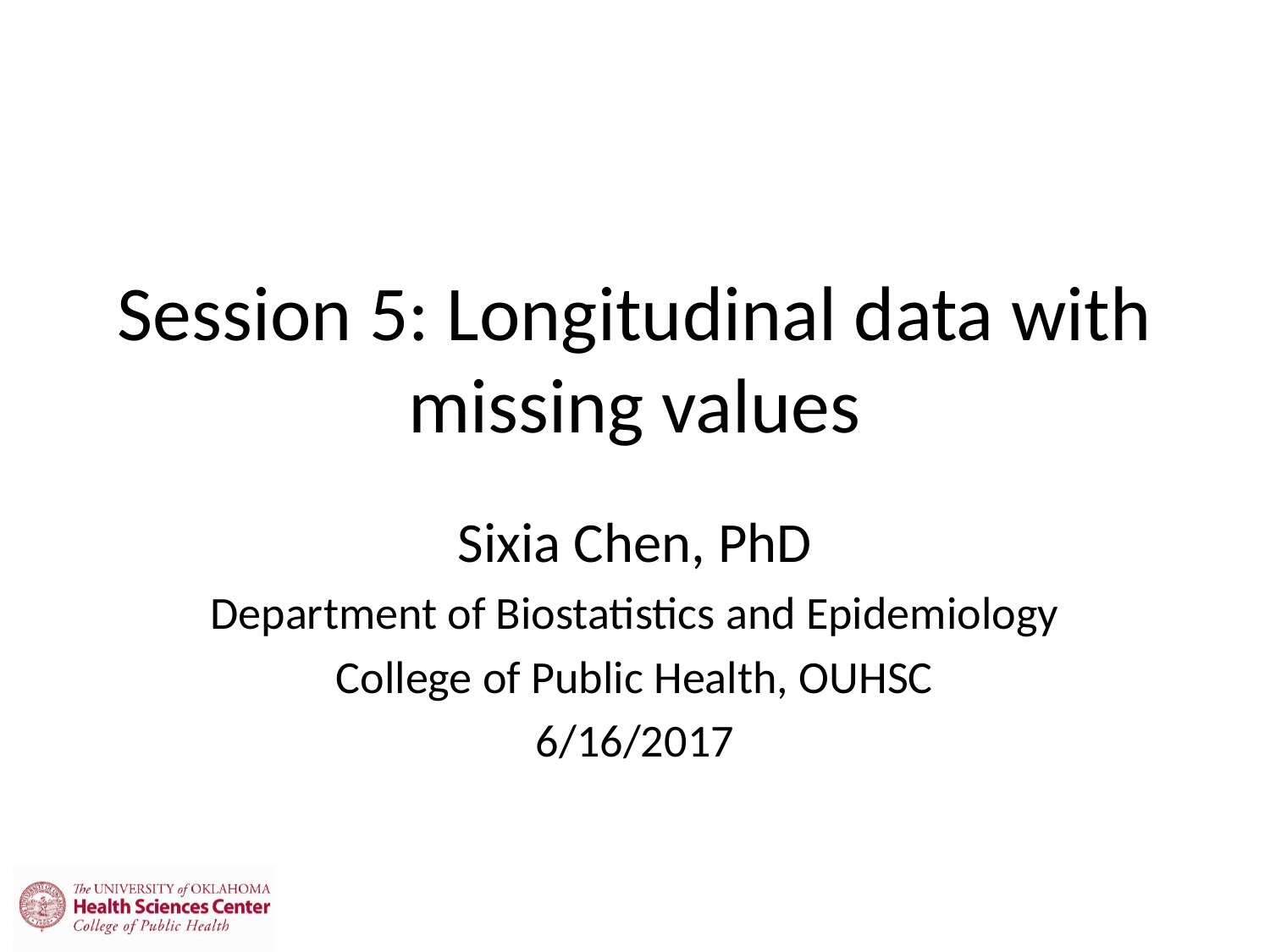

# Session 5: Longitudinal data with missing values
Sixia Chen, PhD
Department of Biostatistics and Epidemiology
College of Public Health, OUHSC
6/16/2017